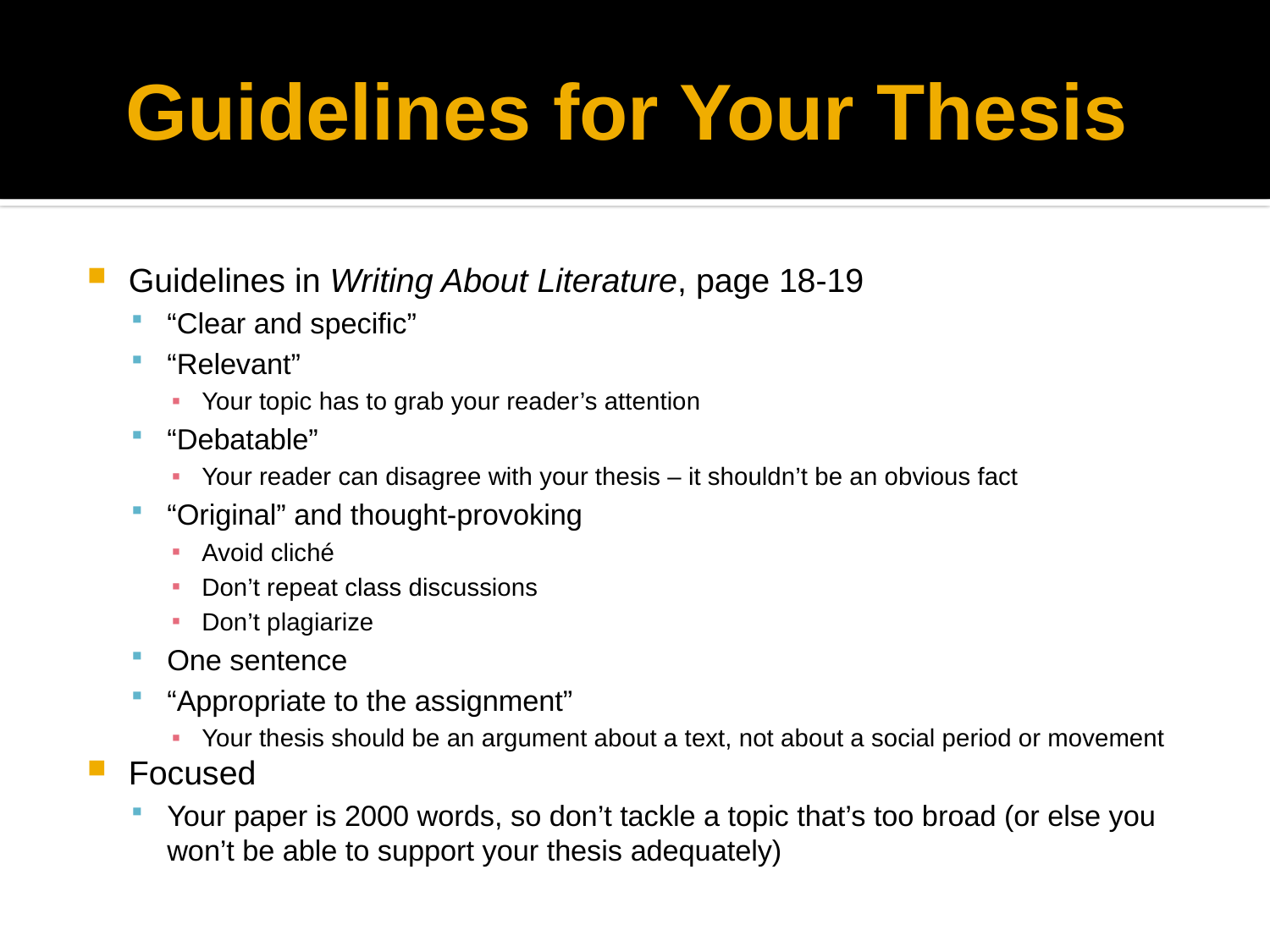

# Guidelines for Your Thesis
Guidelines in Writing About Literature, page 18-19
“Clear and specific”
“Relevant”
Your topic has to grab your reader’s attention
“Debatable”
Your reader can disagree with your thesis – it shouldn’t be an obvious fact
“Original” and thought-provoking
Avoid cliché
Don’t repeat class discussions
Don’t plagiarize
One sentence
“Appropriate to the assignment”
Your thesis should be an argument about a text, not about a social period or movement
Focused
Your paper is 2000 words, so don’t tackle a topic that’s too broad (or else you won’t be able to support your thesis adequately)